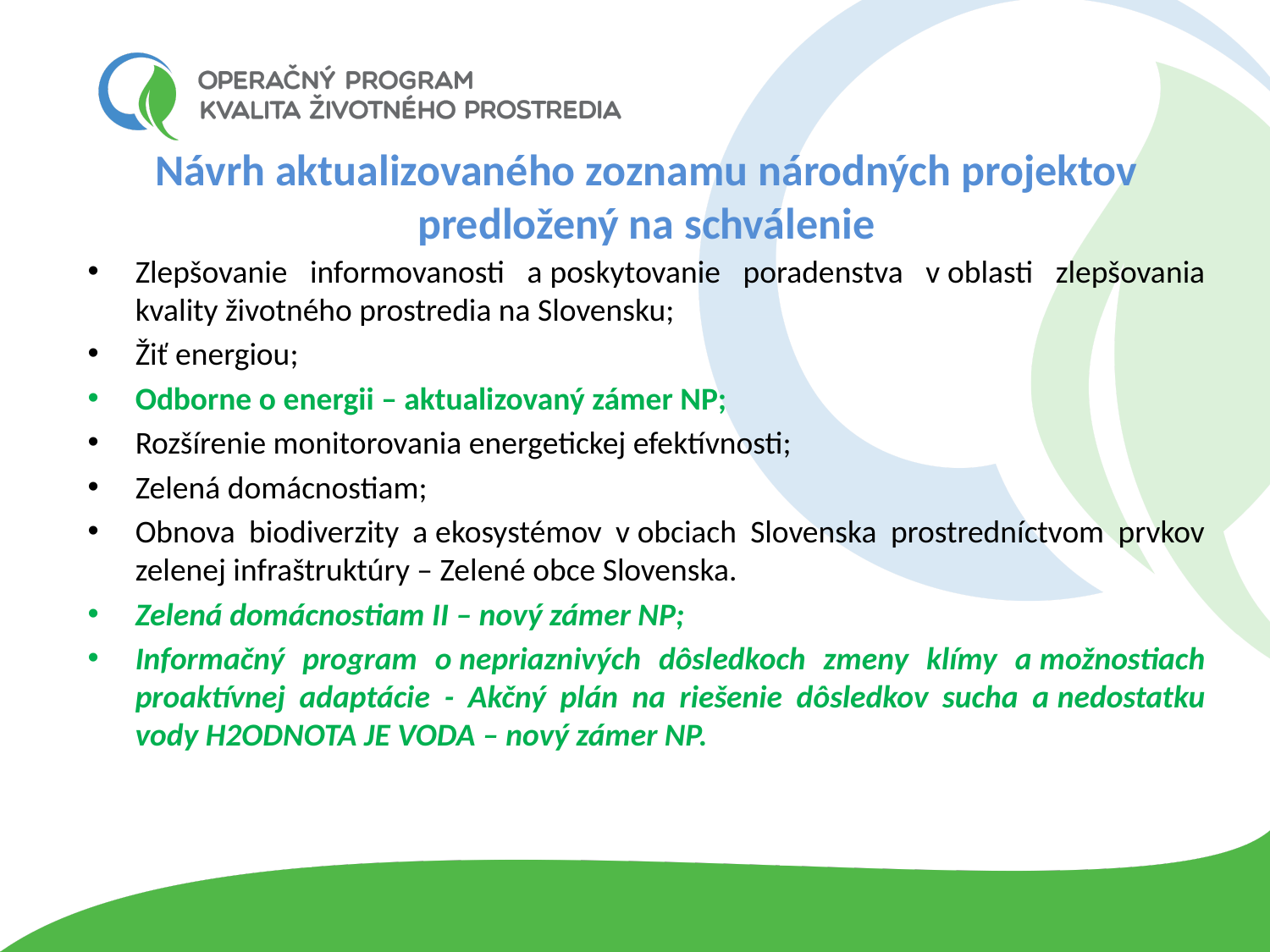

Návrh aktualizovaného zoznamu národných projektov predložený na schválenie
Zlepšovanie informovanosti a poskytovanie poradenstva v oblasti zlepšovania kvality životného prostredia na Slovensku;
Žiť energiou;
Odborne o energii – aktualizovaný zámer NP;
Rozšírenie monitorovania energetickej efektívnosti;
Zelená domácnostiam;
Obnova biodiverzity a ekosystémov v obciach Slovenska prostredníctvom prvkov zelenej infraštruktúry – Zelené obce Slovenska.
Zelená domácnostiam II – nový zámer NP;
Informačný program o nepriaznivých dôsledkoch zmeny klímy a možnostiach proaktívnej adaptácie - Akčný plán na riešenie dôsledkov sucha a nedostatku vody H2ODNOTA JE VODA – nový zámer NP.